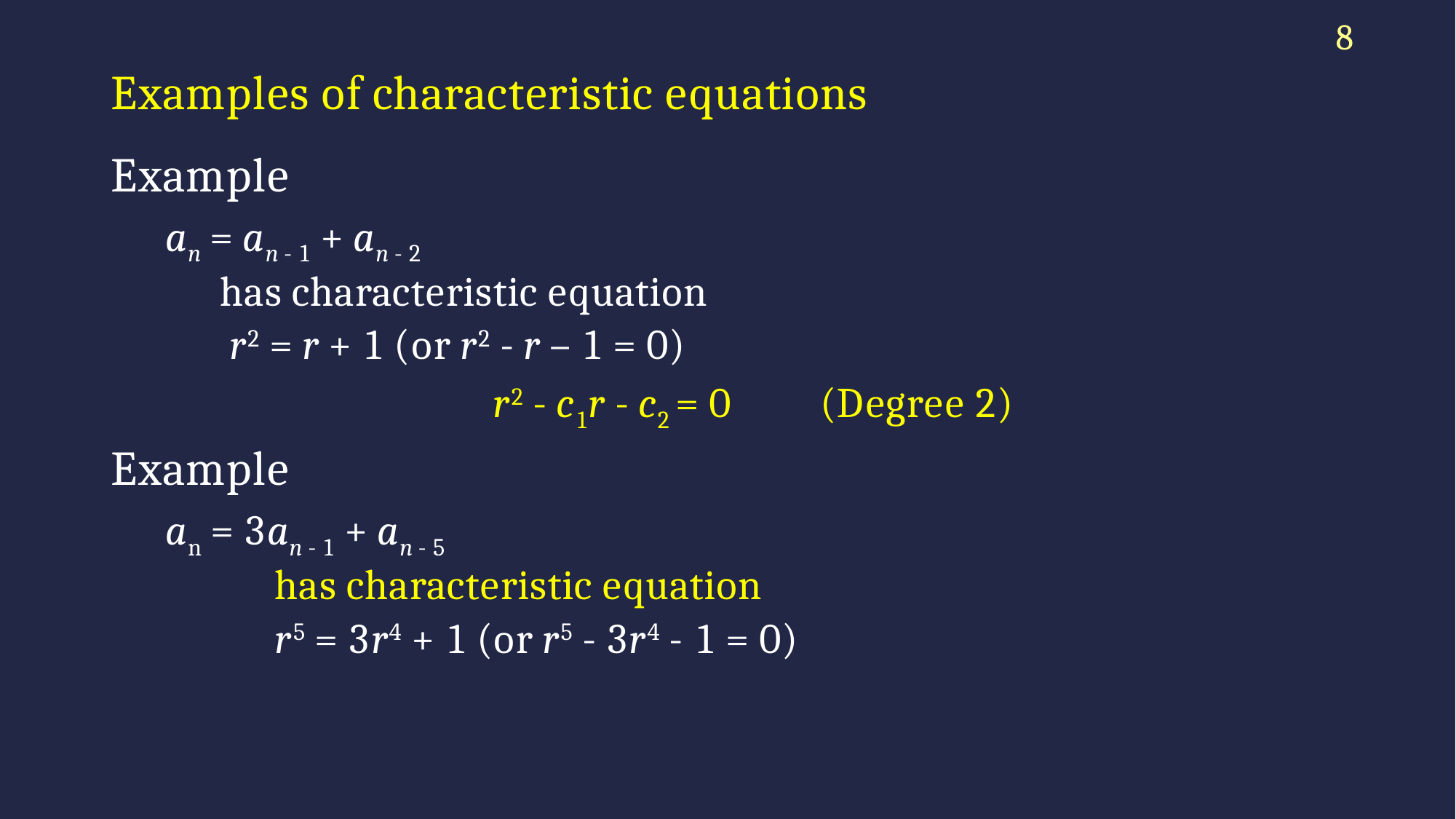

8
# Examples of characteristic equations
Example
an = an - 1 + an - 2
has characteristic equation
 r2 = r + 1 (or r2 - r – 1 = 0)
			r2 - c1r - c2 = 0	(Degree 2)
Example
an = 3an - 1 + an - 5
	has characteristic equation
	r5 = 3r4 + 1 (or r5 - 3r4 - 1 = 0)